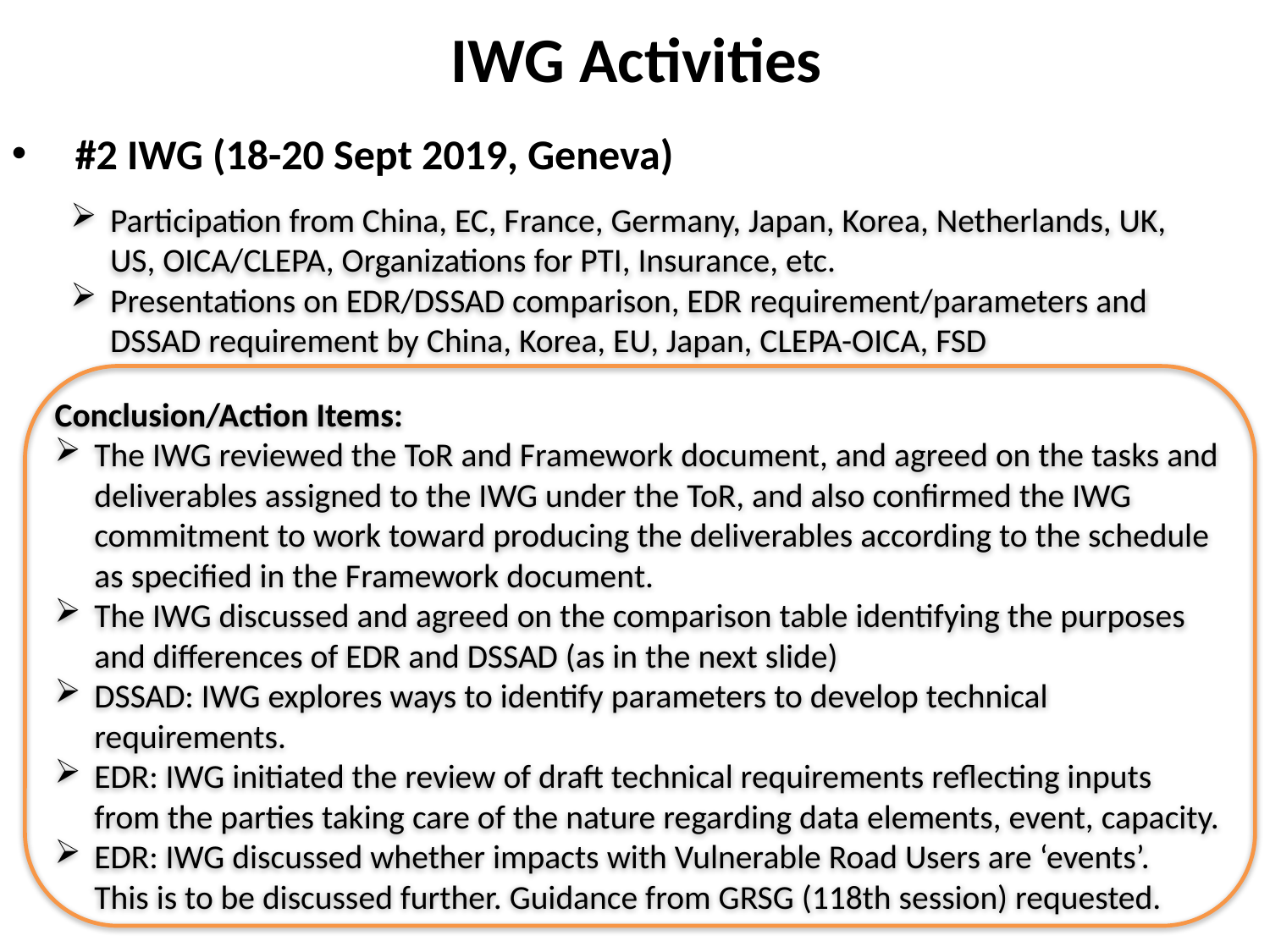

IWG Activities
#2 IWG (18-20 Sept 2019, Geneva)

Participation from China, EC, France, Germany, Japan, Korea, Netherlands, UK, US, OICA/CLEPA, Organizations for PTI, Insurance, etc.
Presentations on EDR/DSSAD comparison, EDR requirement/parameters and DSSAD requirement by China, Korea, EU, Japan, CLEPA-OICA, FSD
Conclusion/Action Items:
The IWG reviewed the ToR and Framework document, and agreed on the tasks and deliverables assigned to the IWG under the ToR, and also confirmed the IWG commitment to work toward producing the deliverables according to the schedule as specified in the Framework document.
The IWG discussed and agreed on the comparison table identifying the purposes and differences of EDR and DSSAD (as in the next slide)
DSSAD: IWG explores ways to identify parameters to develop technical requirements.
EDR: IWG initiated the review of draft technical requirements reflecting inputs from the parties taking care of the nature regarding data elements, event, capacity.
EDR: IWG discussed whether impacts with Vulnerable Road Users are ‘events’.
This is to be discussed further. Guidance from GRSG (118th session) requested.